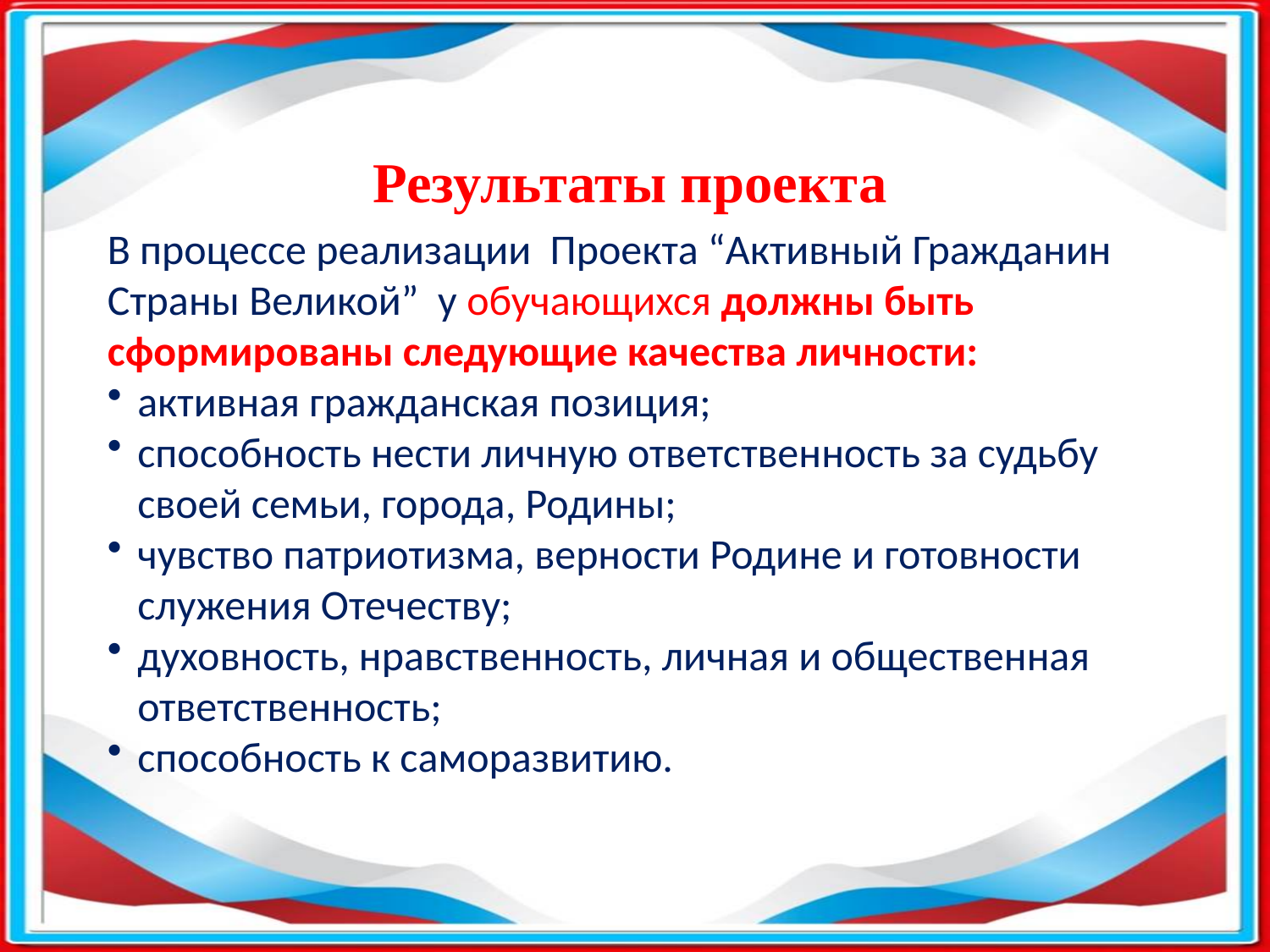

Результаты проекта

В процессе реализации  Проекта “Активный Гражданин Страны Великой”  у обучающихся должны быть сформированы следующие качества личности:
активная гражданская позиция;
способность нести личную ответственность за судьбу своей семьи, города, Родины;
чувство патриотизма, верности Родине и готовности служения Отечеству;
духовность, нравственность, личная и общественная ответственность;
способность к саморазвитию.